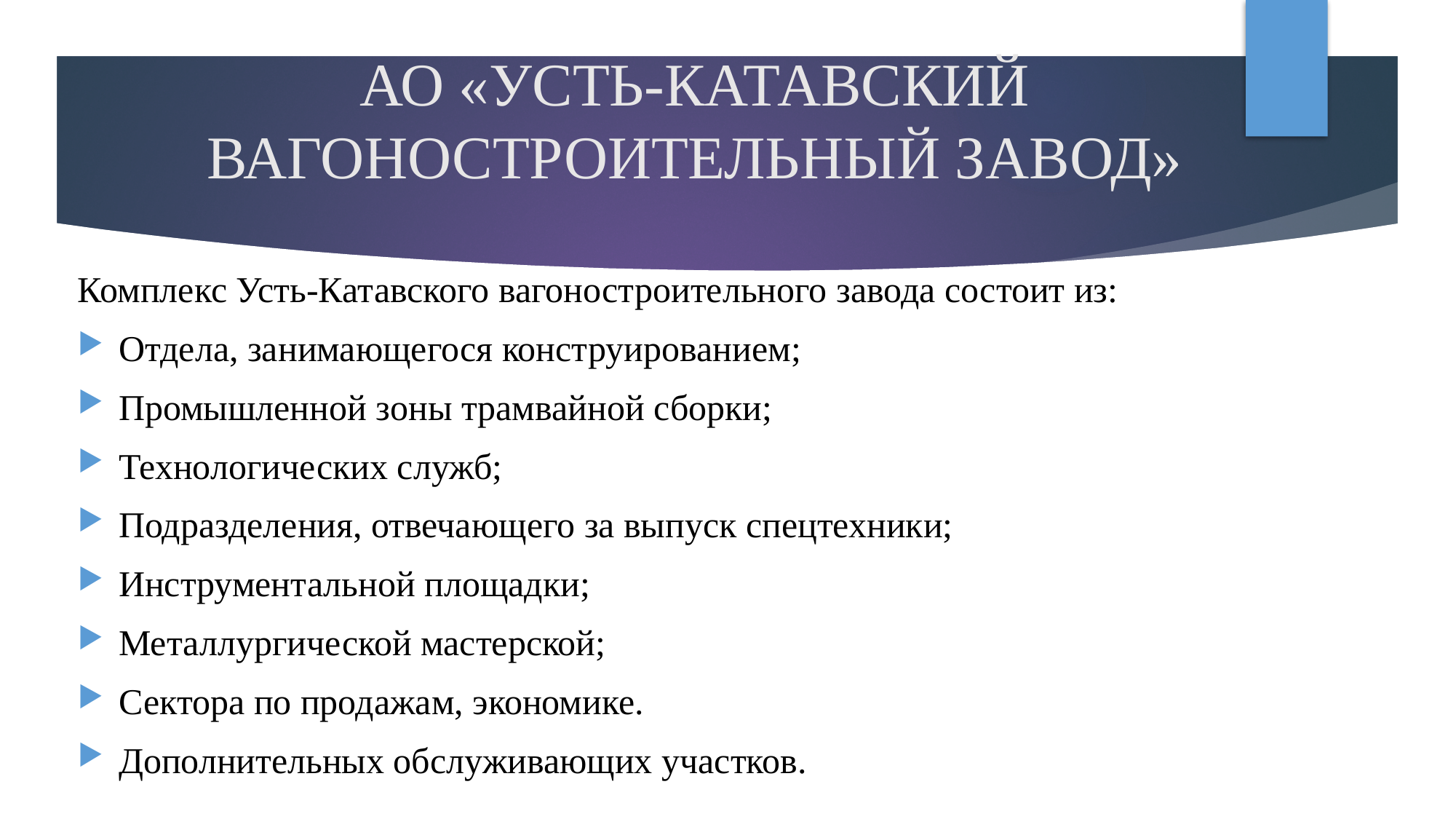

# АО «УСТЬ-КАТАВСКИЙ ВАГОНОСТРОИТЕЛЬНЫЙ ЗАВОД»
Комплекс Усть-Катавского вагоностроительного завода состоит из:
Отдела, занимающегося конструированием;
Промышленной зоны трамвайной сборки;
Технологических служб;
Подразделения, отвечающего за выпуск спецтехники;
Инструментальной площадки;
Металлургической мастерской;
Сектора по продажам, экономике.
Дополнительных обслуживающих участков.